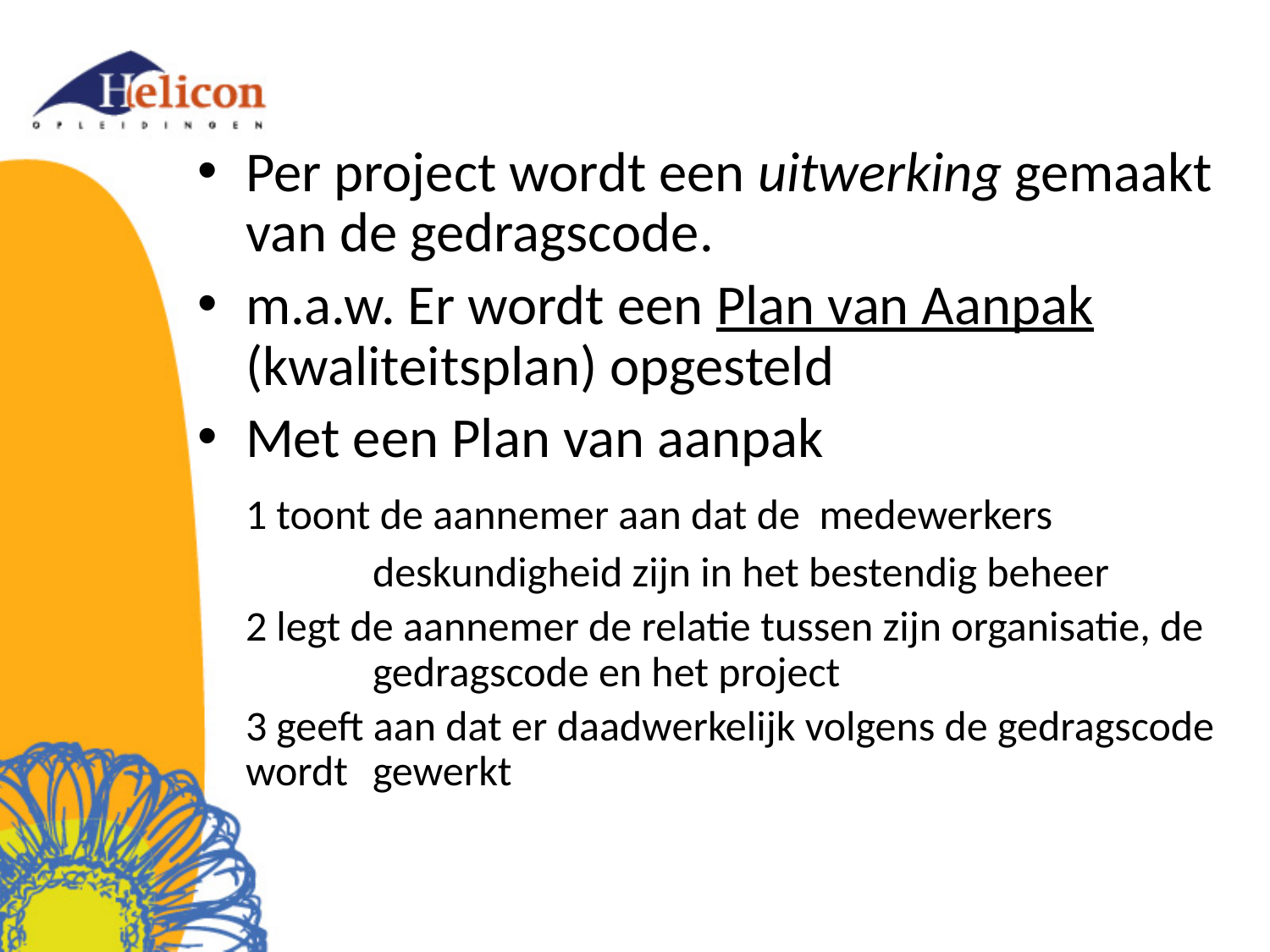

Per project wordt een uitwerking gemaakt van de gedragscode.
m.a.w. Er wordt een Plan van Aanpak (kwaliteitsplan) opgesteld
Met een Plan van aanpak
	1 toont de aannemer aan dat de  medewerkers
		deskundigheid zijn in het bestendig beheer
	2 legt de aannemer de relatie tussen zijn organisatie, de 	gedragscode en het project
	3 geeft aan dat er daadwerkelijk volgens de gedragscode wordt 	gewerkt